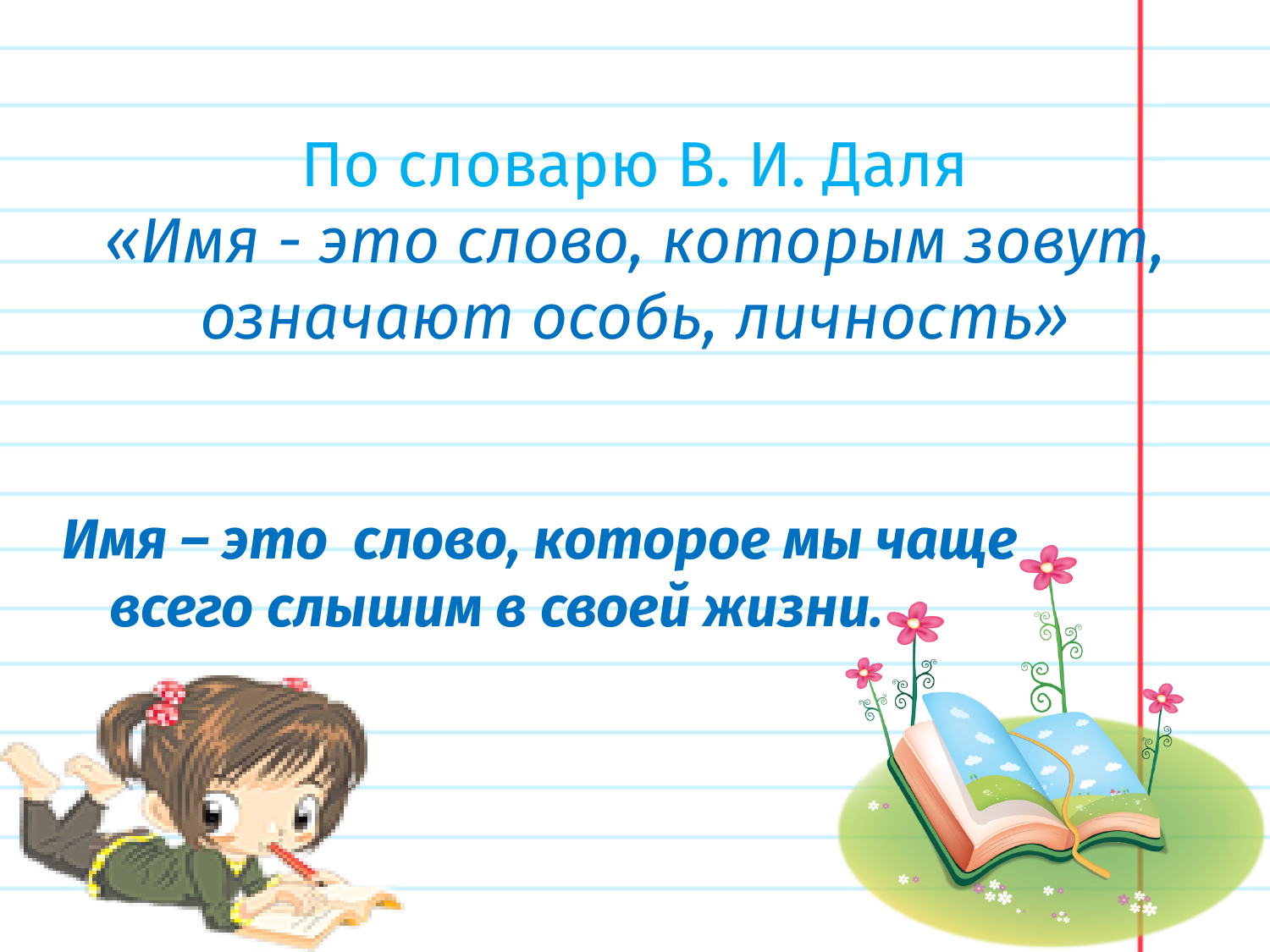

# По словарю В. И. Даля «Имя - это слово, которым зовут, означают особь, личность»
Имя – это  слово, которое мы чаще всего слышим в своей жизни.